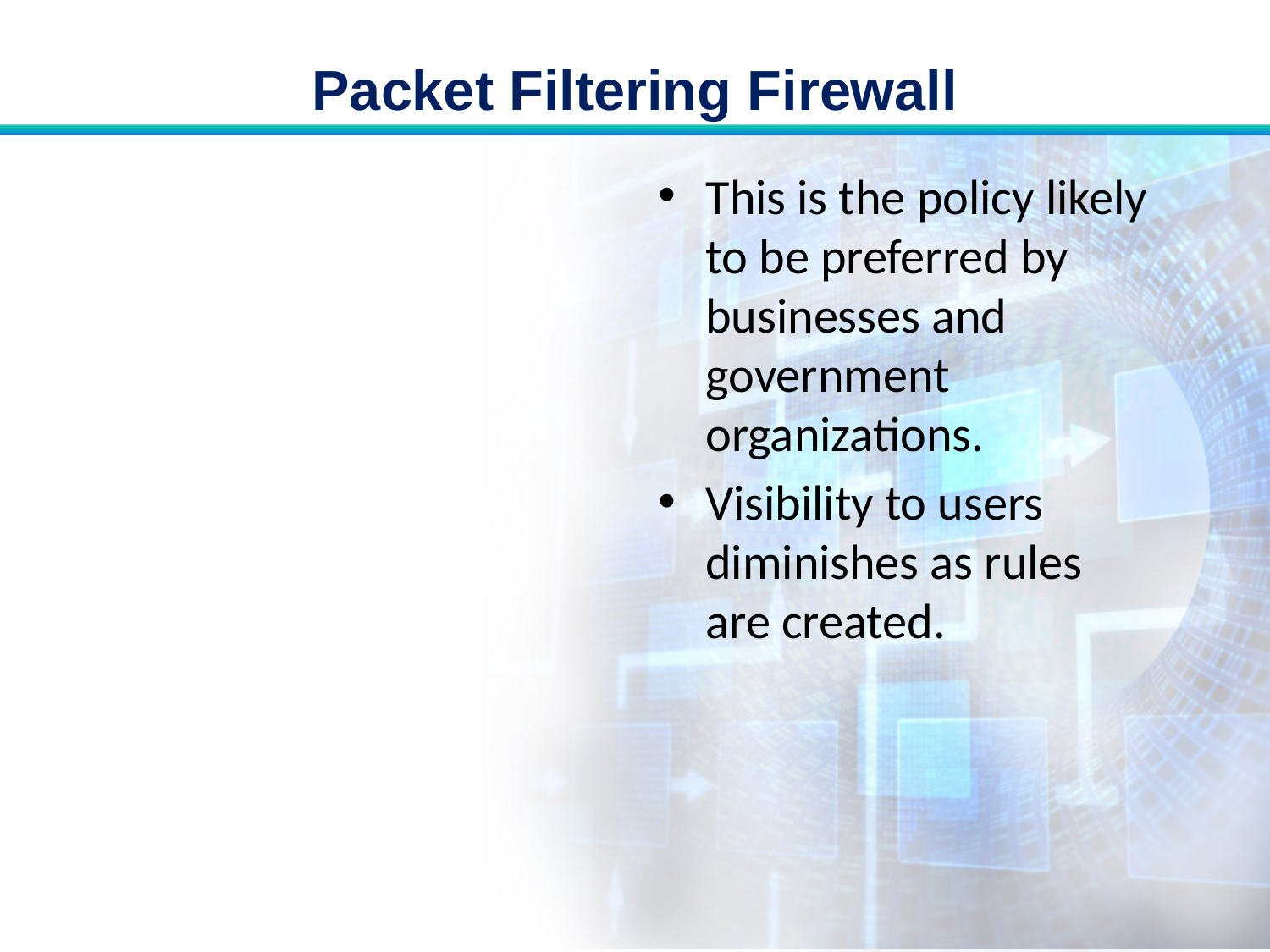

# Packet Filtering Firewall
This is the policy likely to be preferred by businesses and government organizations.
Visibility to users diminishes as rules are created.